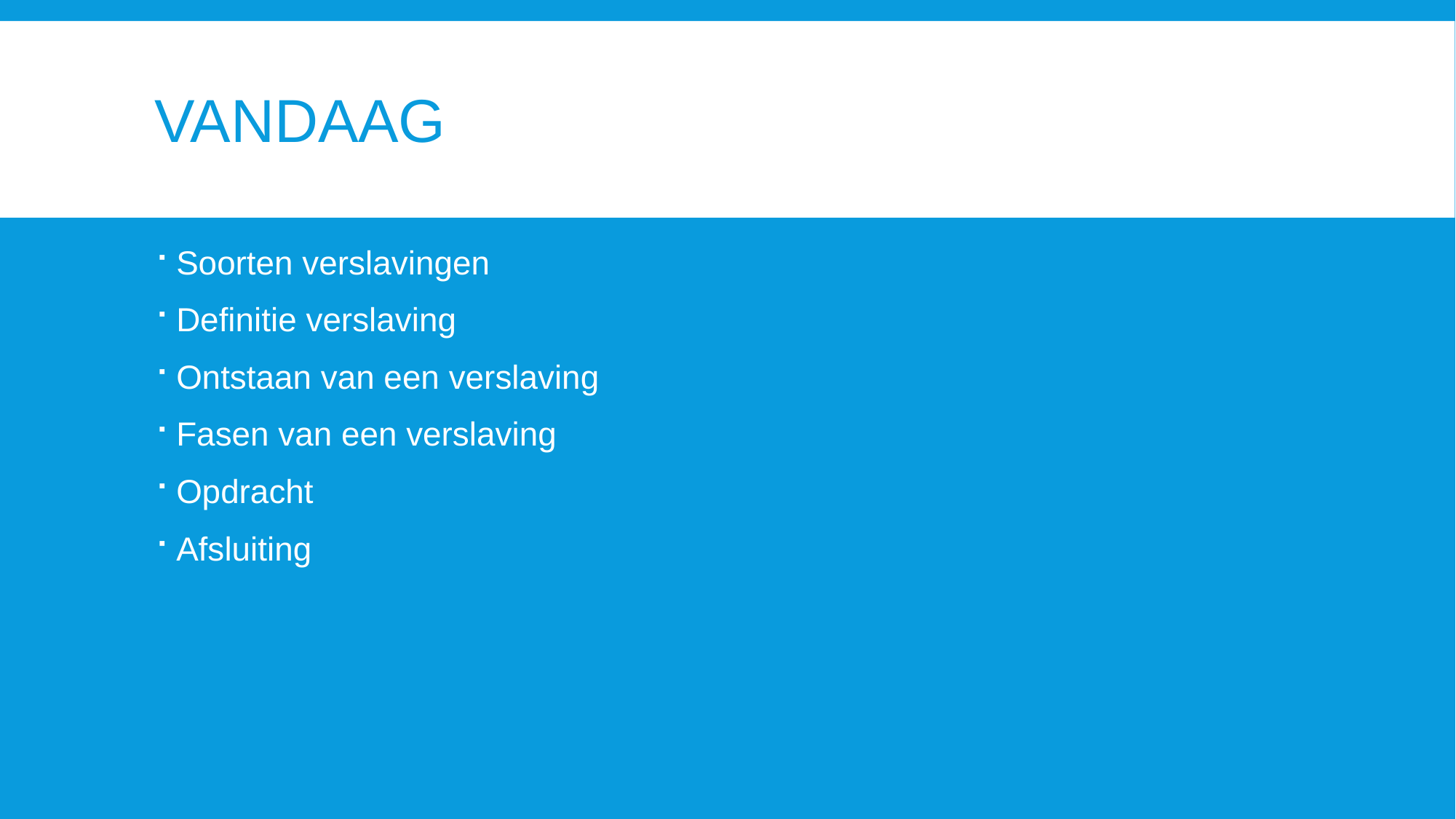

# Vandaag
Soorten verslavingen
Definitie verslaving
Ontstaan van een verslaving
Fasen van een verslaving
Opdracht
Afsluiting